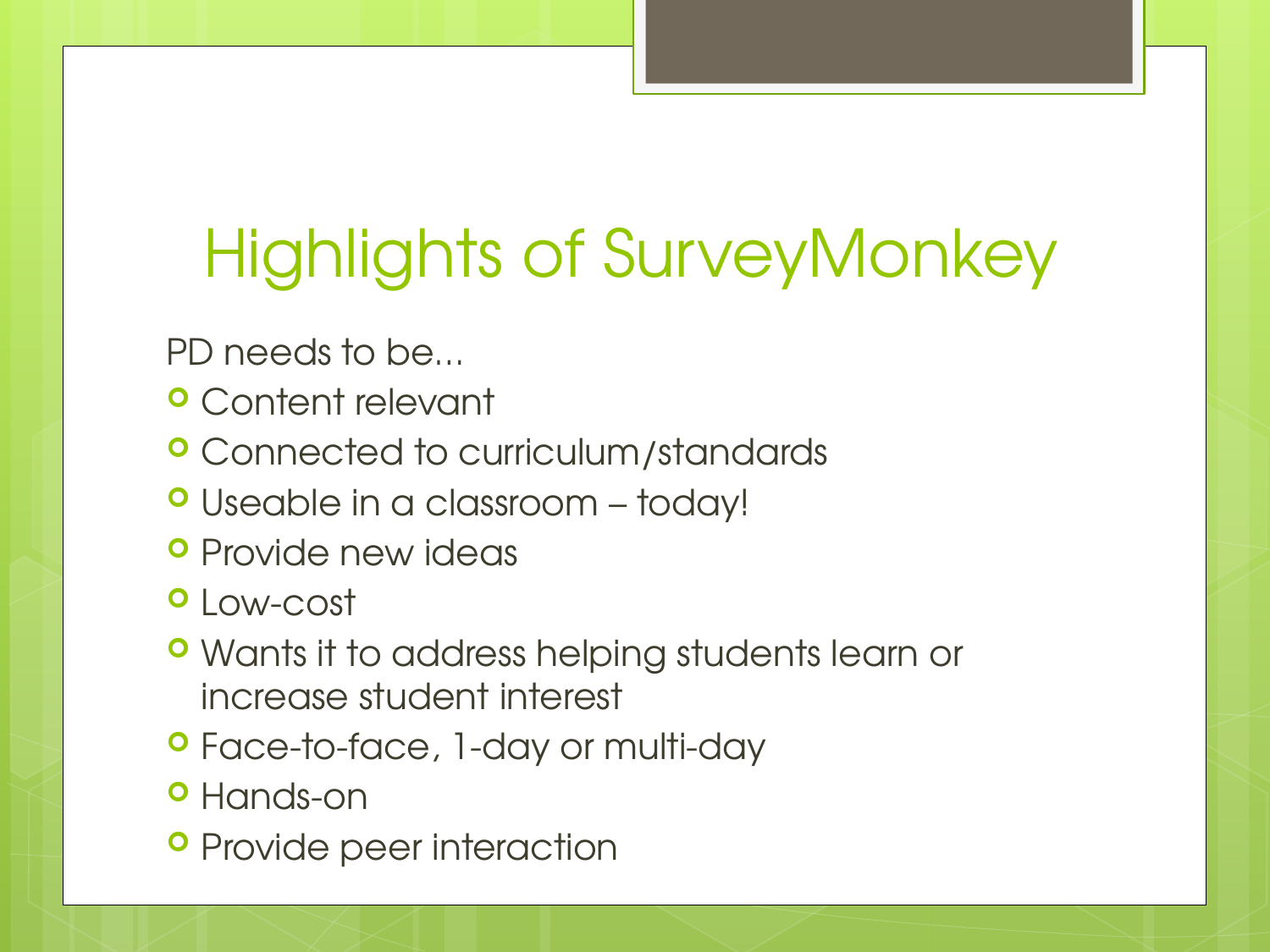

# Highlights of SurveyMonkey
PD needs to be…
Content relevant
Connected to curriculum/standards
Useable in a classroom – today!
Provide new ideas
Low-cost
Wants it to address helping students learn or increase student interest
Face-to-face, 1-day or multi-day
Hands-on
Provide peer interaction